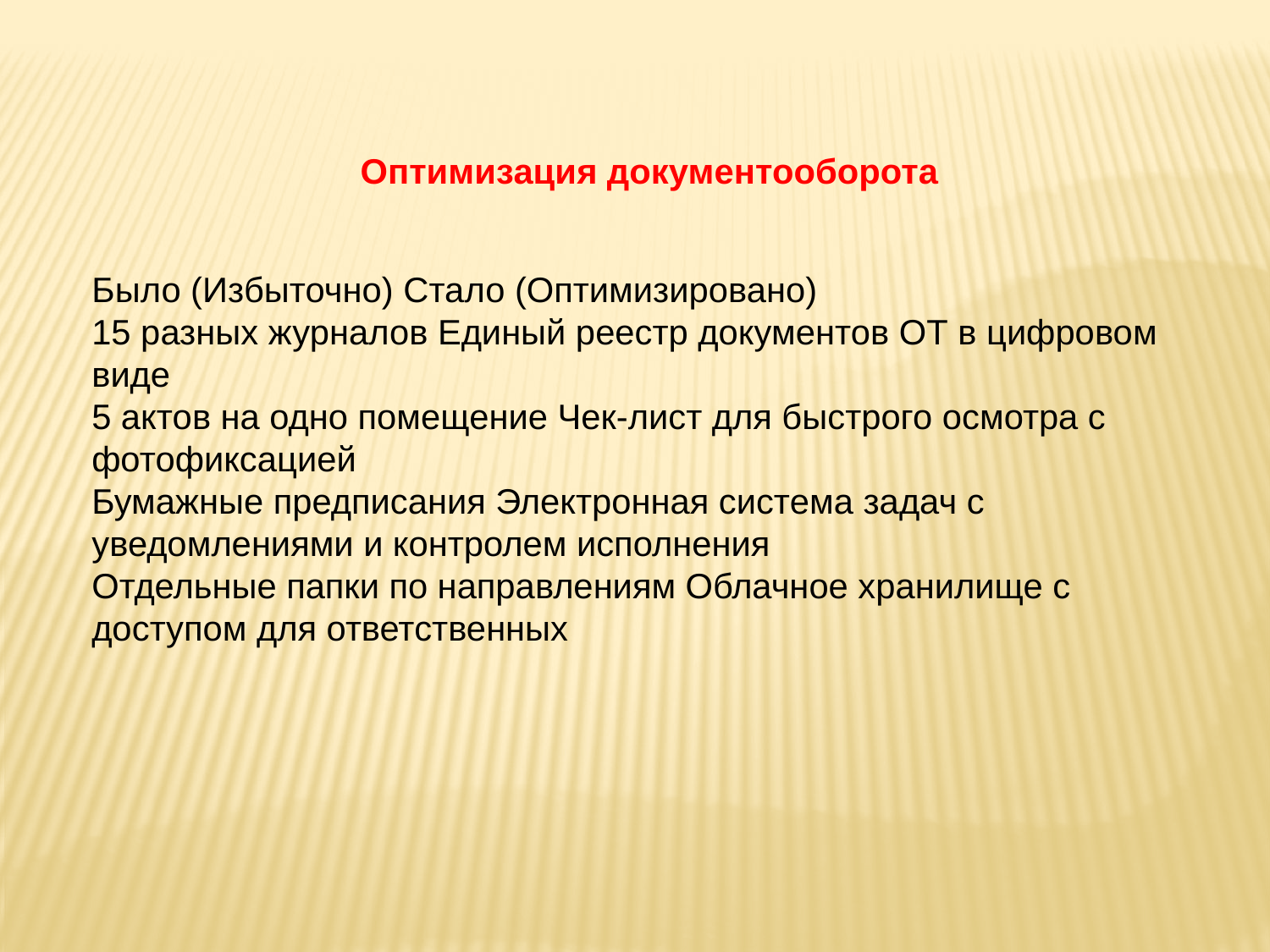

Оптимизация документооборота

Было (Избыточно) Стало (Оптимизировано)
15 разных журналов Единый реестр документов ОТ в цифровом виде
5 актов на одно помещение Чек-лист для быстрого осмотра с фотофиксацией
Бумажные предписания Электронная система задач с уведомлениями и контролем исполнения
Отдельные папки по направлениям Облачное хранилище с доступом для ответственных